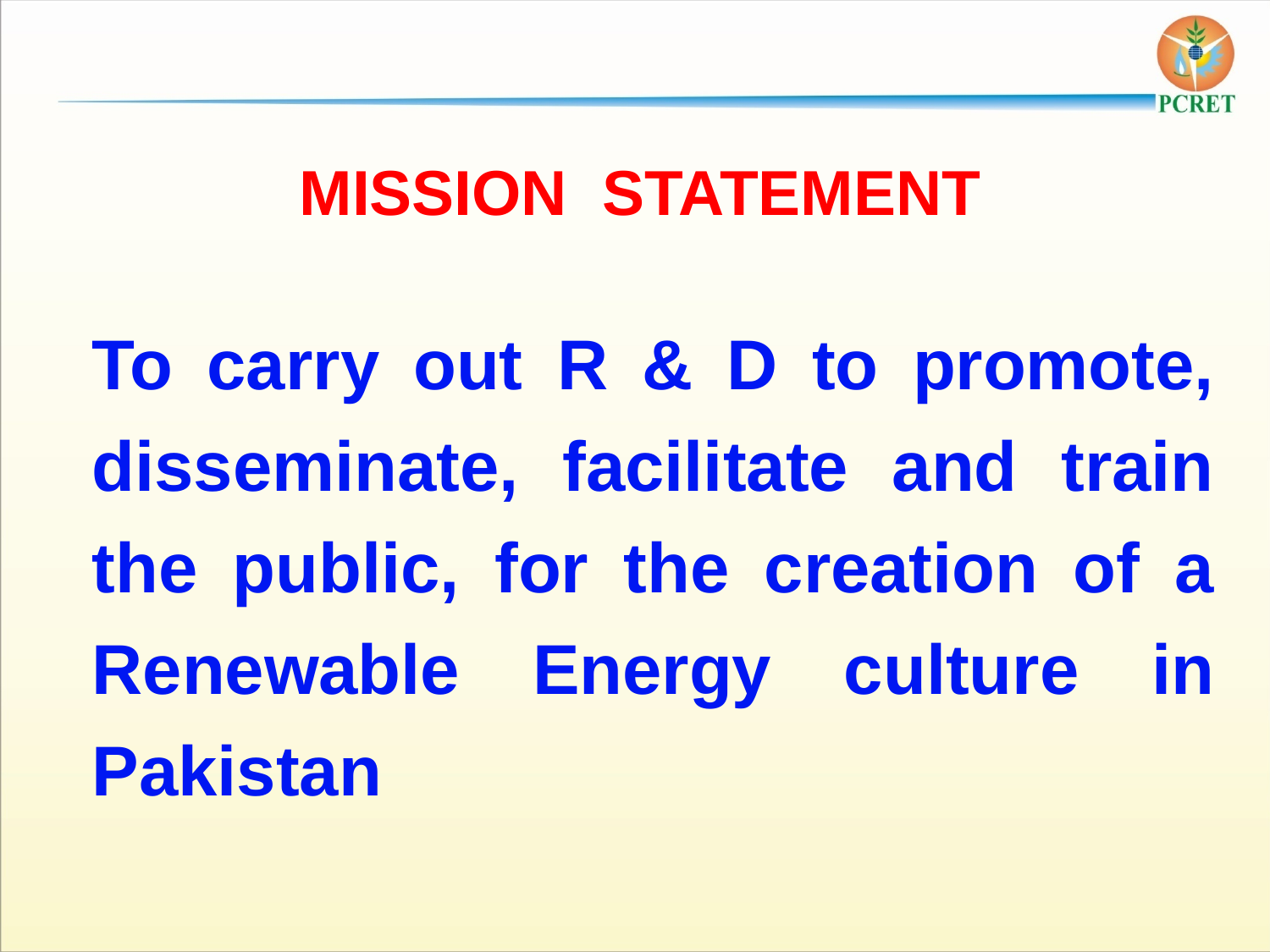

# MISSION  STATEMENT
	To carry out R & D to promote, disseminate, facilitate and train the public, for the creation of a Renewable Energy culture in Pakistan